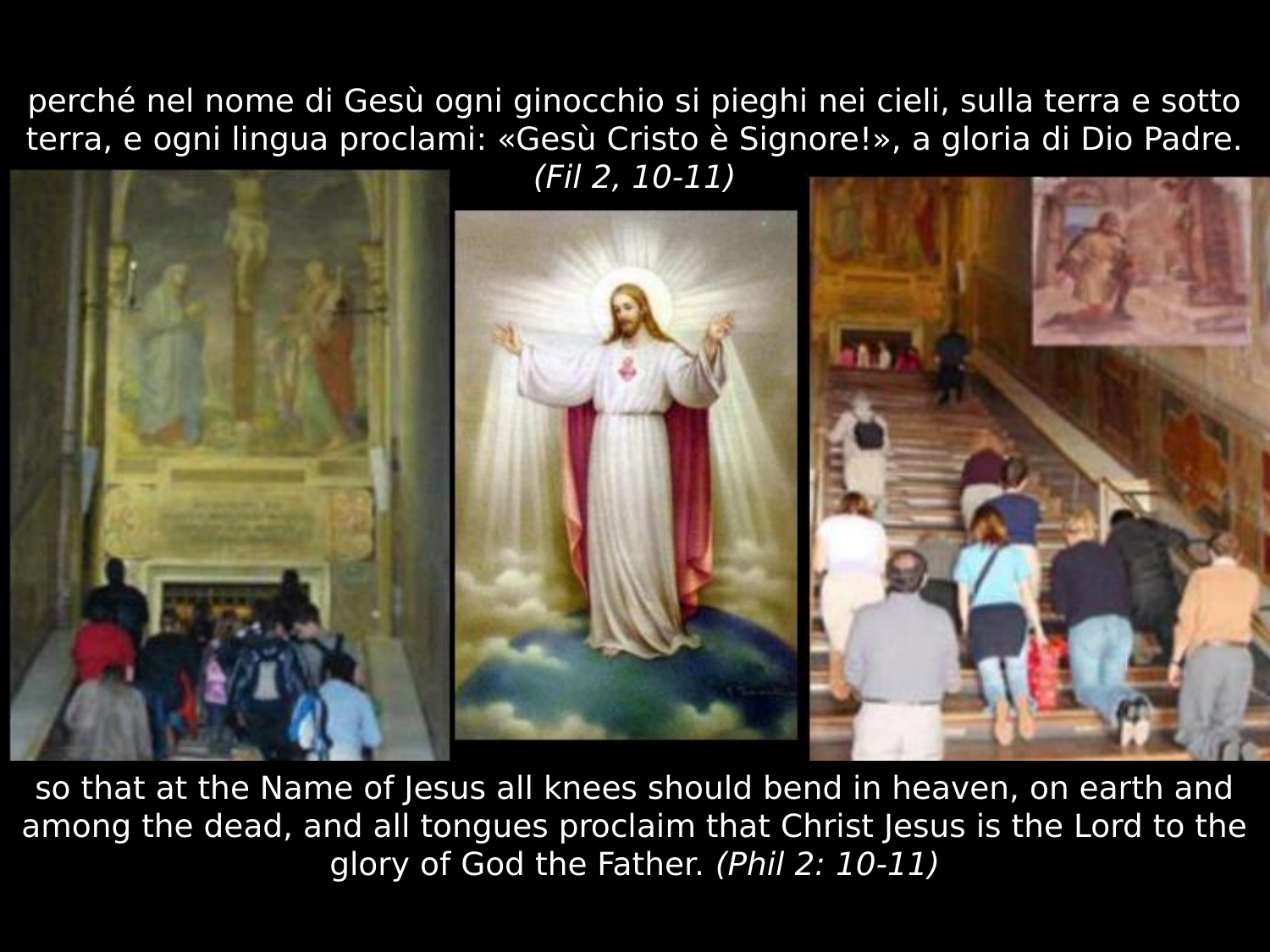

# perché nel nome di Gesù ogni ginocchio si pieghi nei cieli, sulla terra e sotto terra, e ogni lingua proclami: «Gesù Cristo è Signore!», a gloria di Dio Padre. (Fil 2, 10-11)
so that at the Name of Jesus all knees should bend in heaven, on earth and among the dead, and all tongues proclaim that Christ Jesus is the Lord to the glory of God the Father. (Phil 2: 10-11)